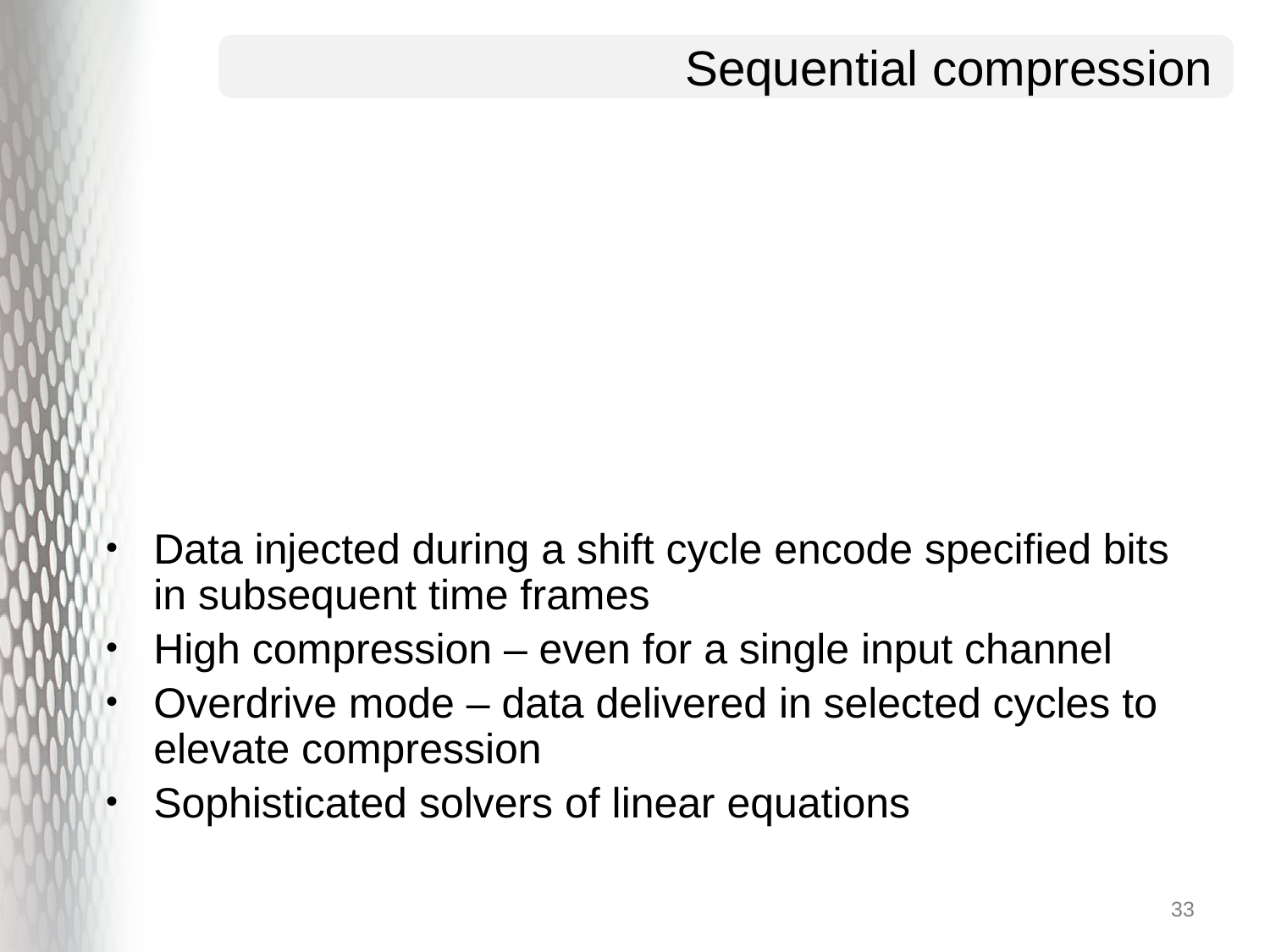

# Sequential compression
Data injected during a shift cycle encode specified bits in subsequent time frames
High compression – even for a single input channel
Overdrive mode – data delivered in selected cycles to elevate compression
Sophisticated solvers of linear equations